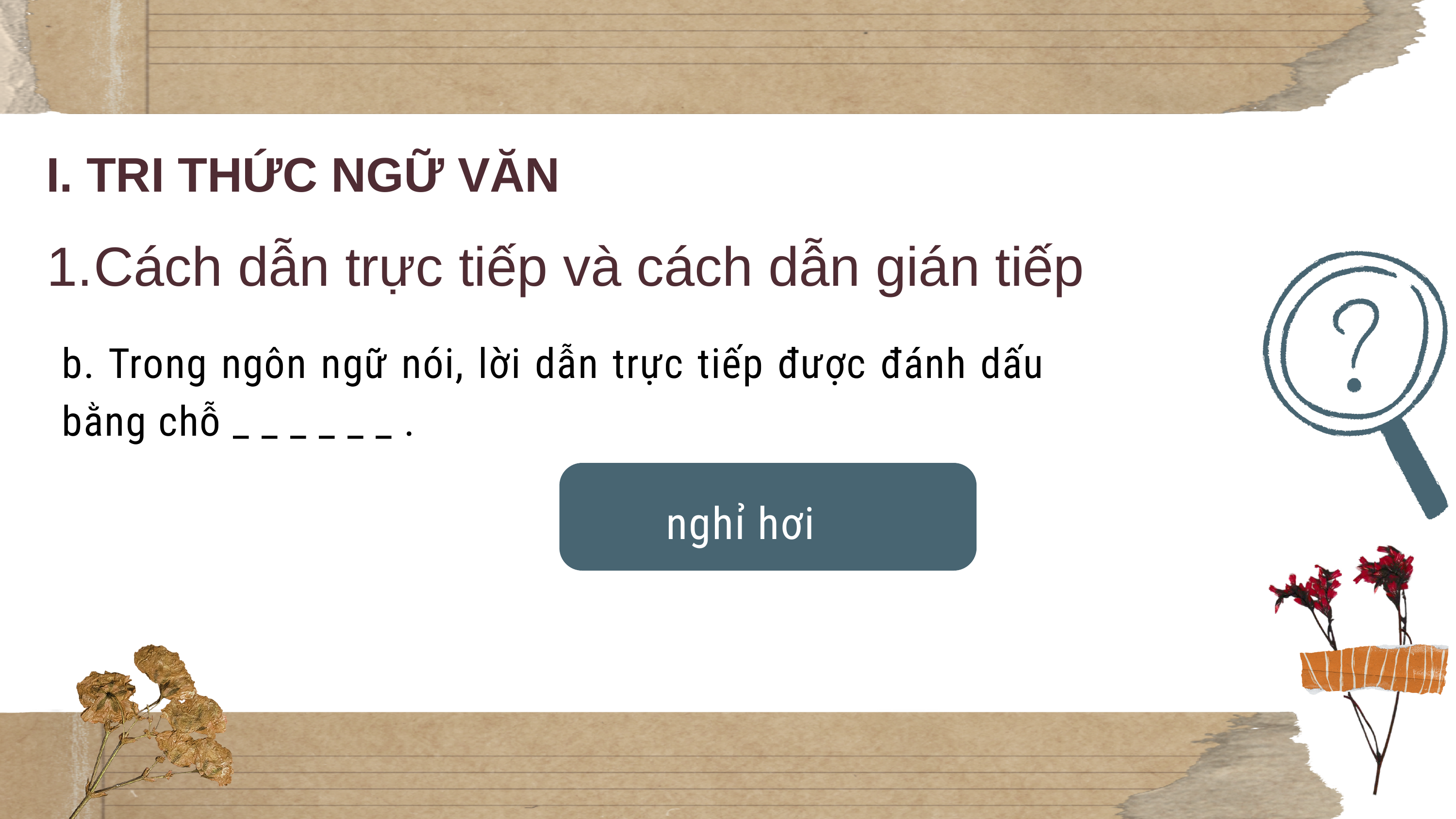

I. TRI THỨC NGỮ VĂN
Cách dẫn trực tiếp và cách dẫn gián tiếp

b. Trong ngôn ngữ nói, lời dẫn trực tiếp được đánh dấu bằng chỗ _ _ _ _ _ _ .

nghỉ hơi